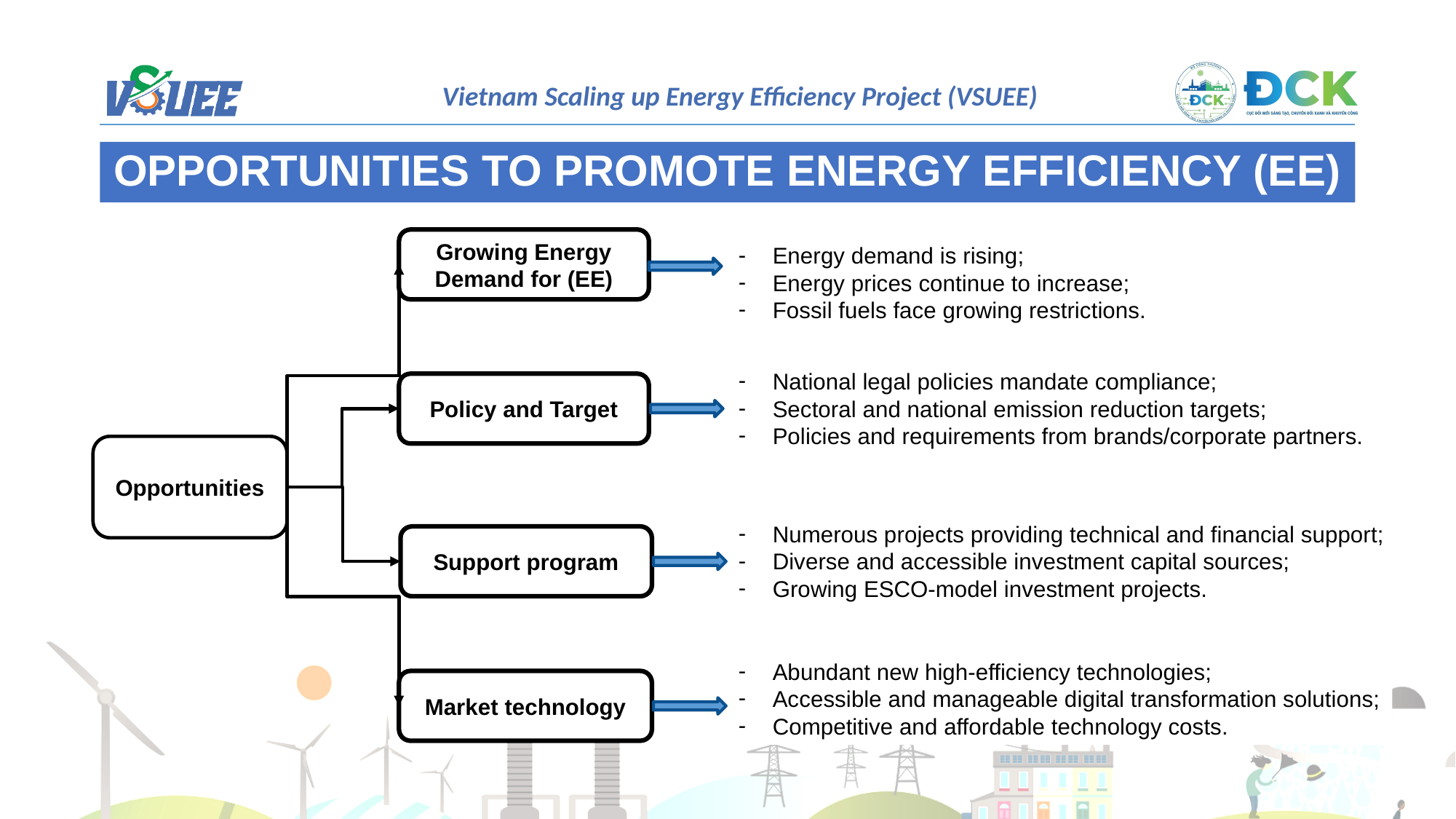

OPPORTUNITIES TO PROMOTE ENERGY EFFICIENCY (EE)
Growing Energy Demand for (EE)
Energy demand is rising;
Energy prices continue to increase;
Fossil fuels face growing restrictions.

National legal policies mandate compliance;
Sectoral and national emission reduction targets;
Policies and requirements from brands/corporate partners.
Policy and Target

Opportunities
Numerous projects providing technical and financial support;
Diverse and accessible investment capital sources;
Growing ESCO-model investment projects.
Support program

Abundant new high-efficiency technologies;
Accessible and manageable digital transformation solutions;
Competitive and affordable technology costs.
Market technology